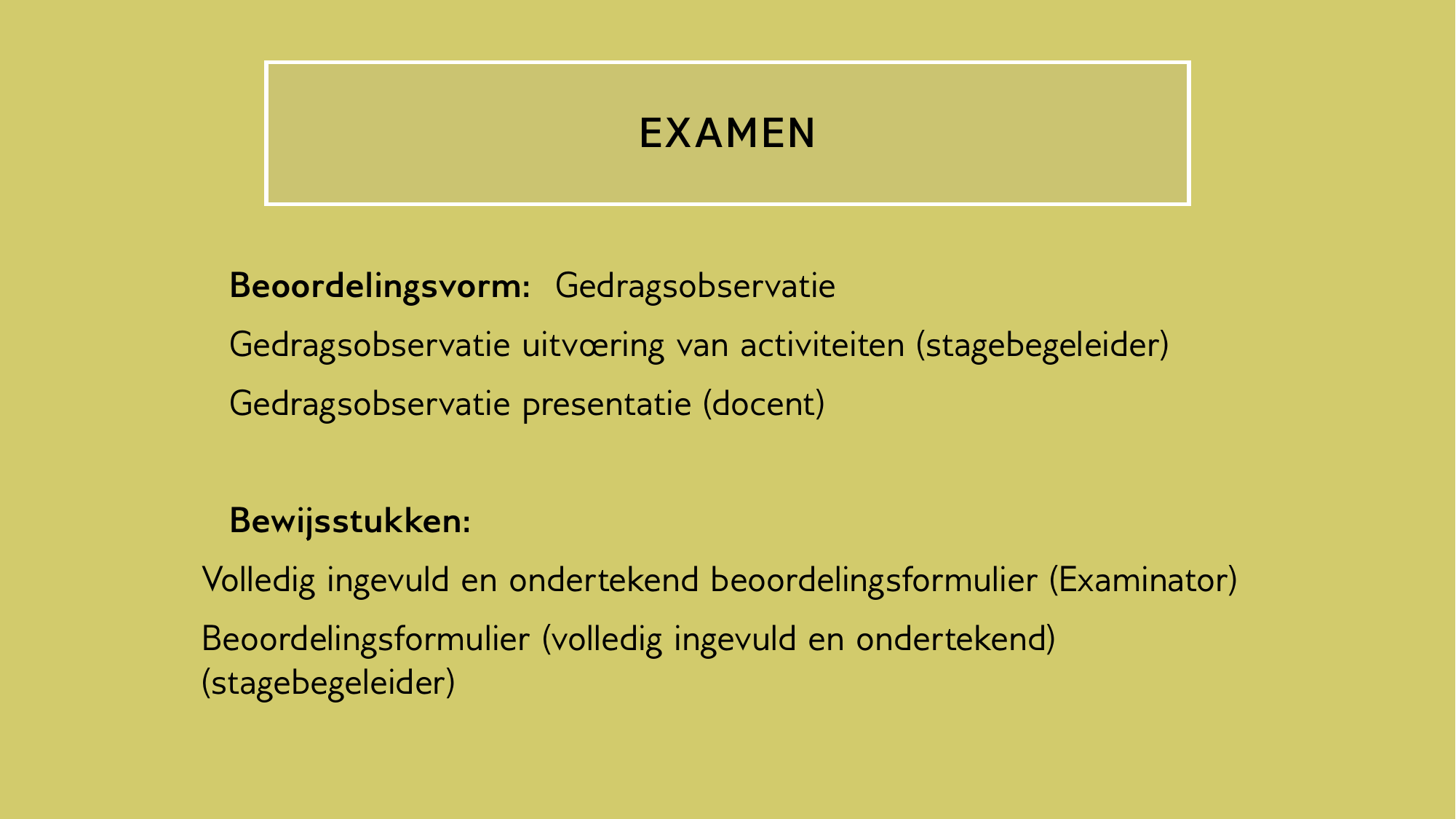

# examen
Beoordelingsvorm:  Gedragsobservatie
Gedragsobservatie uitvoering van activiteiten (stagebegeleider)
Gedragsobservatie presentatie (docent)

Bewijsstukken:
Volledig ingevuld en ondertekend beoordelingsformulier (Examinator)
Beoordelingsformulier (volledig ingevuld en ondertekend) (stagebegeleider)